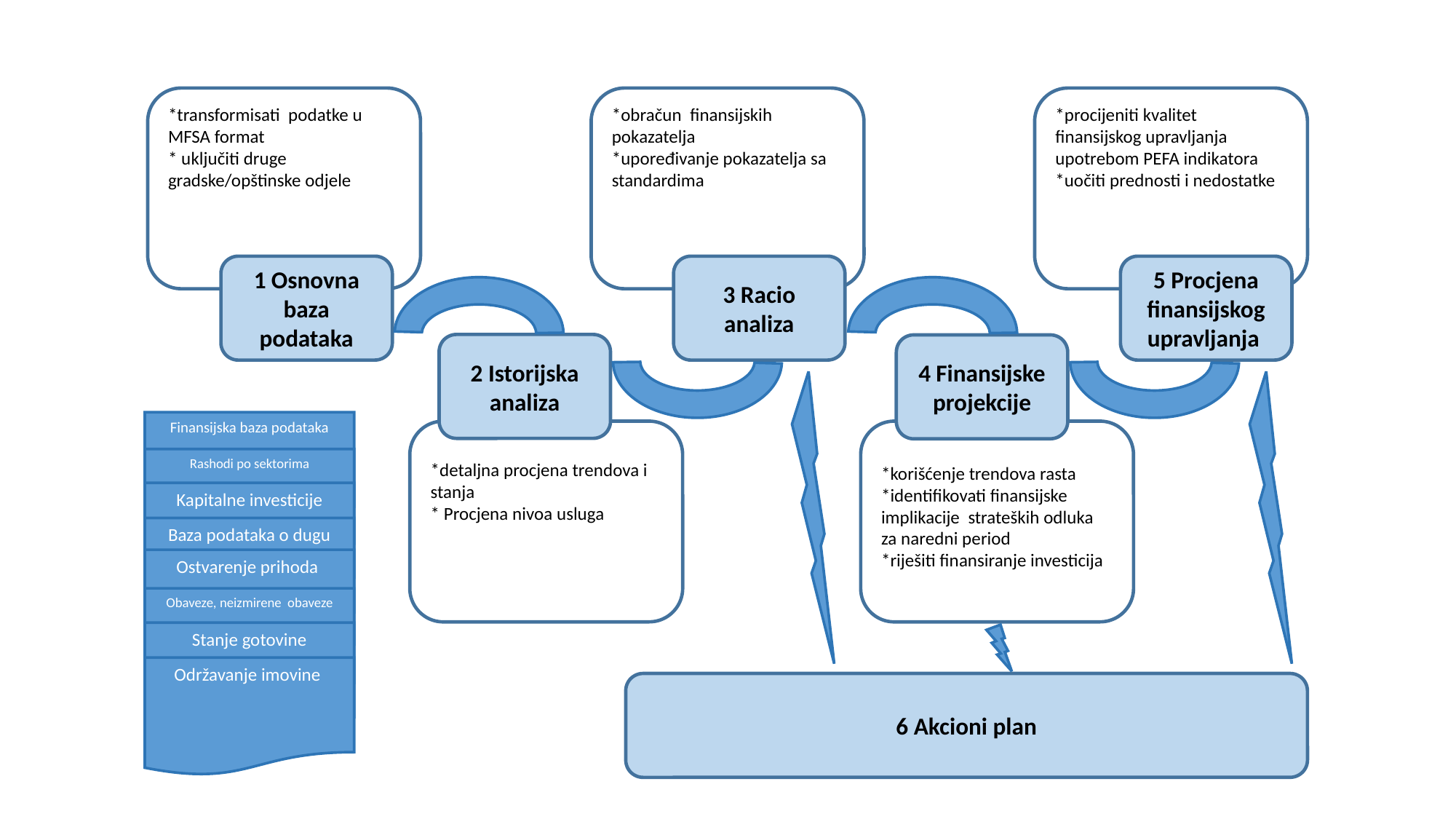

*transformisati  podatke u MFSA format
* uključiti druge gradske/opštinske odjele
*obračun  finansijskih pokazatelja
*upoređivanje pokazatelja sa standardima
*procijeniti kvalitet finansijskog upravljanja  upotrebom PEFA indikatora
*uočiti prednosti i nedostatke
3 Racio analiza
5 Procjena finansijskog upravljanja
1 Osnovna baza podataka

2 Istorijska analiza
4 Finansijske projekcije

Finansijska baza podataka

*detaljna procjena trendova i stanja
* Procjena nivoa usluga

*korišćenje trendova rasta
*identifikovati finansijske implikacije  strateških odluka za naredni period
*riješiti finansiranje investicija
Rashodi po sektorima
Kapitalne investicije
Baza podataka o dugu
Ostvarenje prihoda
Obaveze, neizmirene  obaveze
Stanje gotovine

Održavanje imovine
6 Akcioni plan